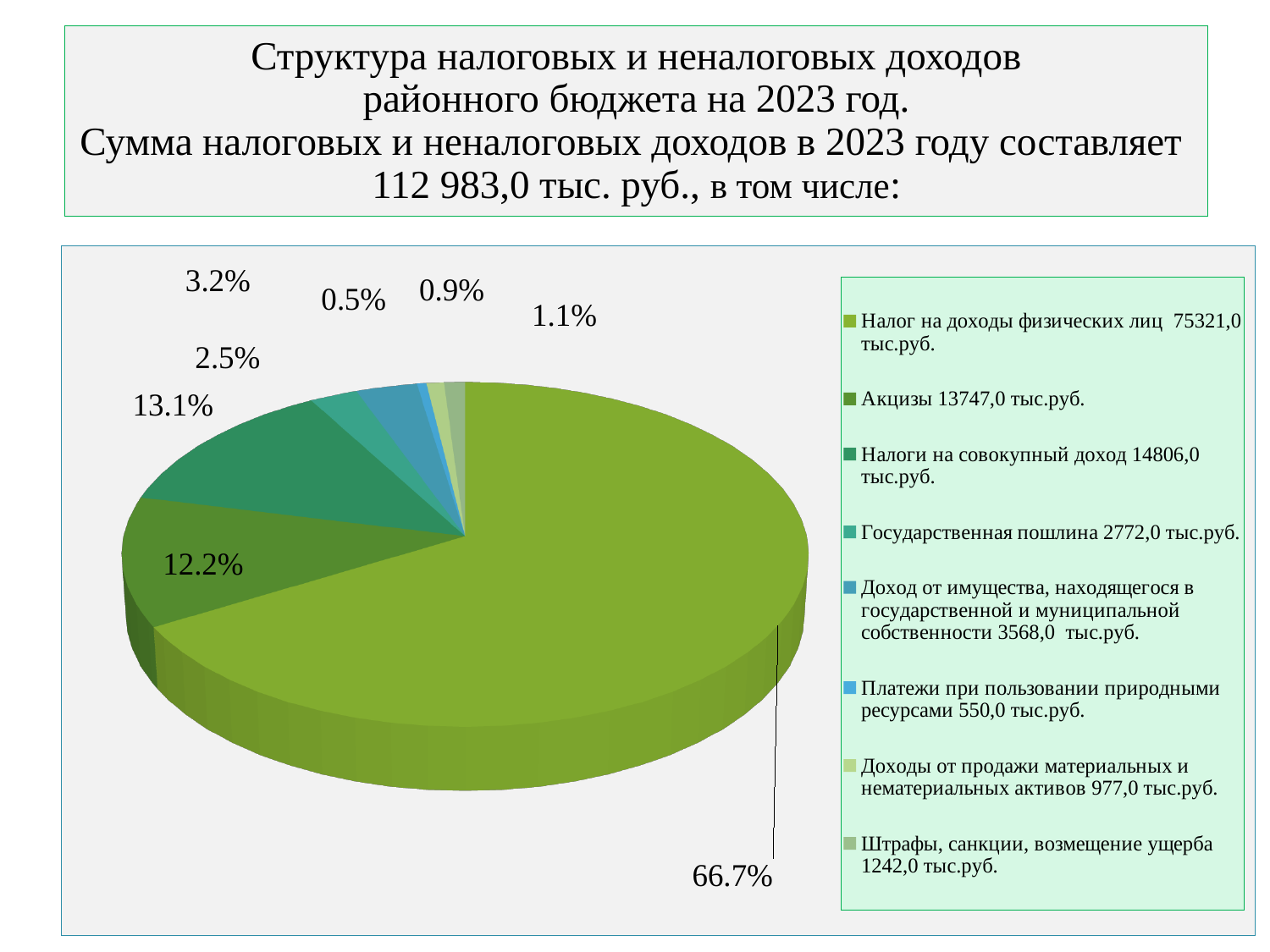

# Структура налоговых и неналоговых доходов районного бюджета на 2023 год. Сумма налоговых и неналоговых доходов в 2023 году составляет 112 983,0 тыс. руб., в том числе:

[unsupported chart]